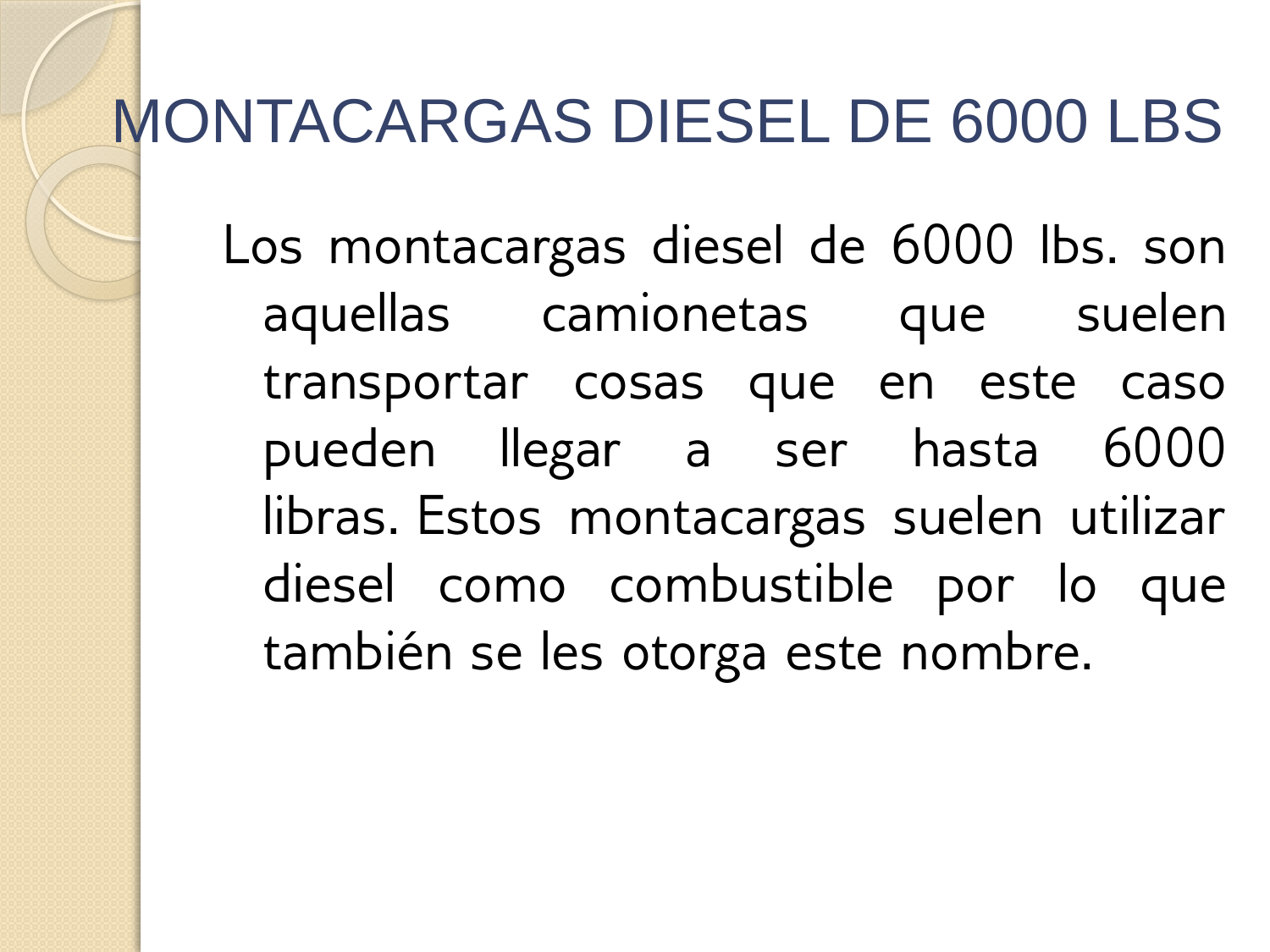

# MONTACARGAS DIESEL DE 6000 LBS
Los montacargas diesel de 6000 lbs. son aquellas camionetas que suelen transportar cosas que en este caso pueden llegar a ser hasta 6000 libras. Estos montacargas suelen utilizar diesel como combustible por lo que también se les otorga este nombre.